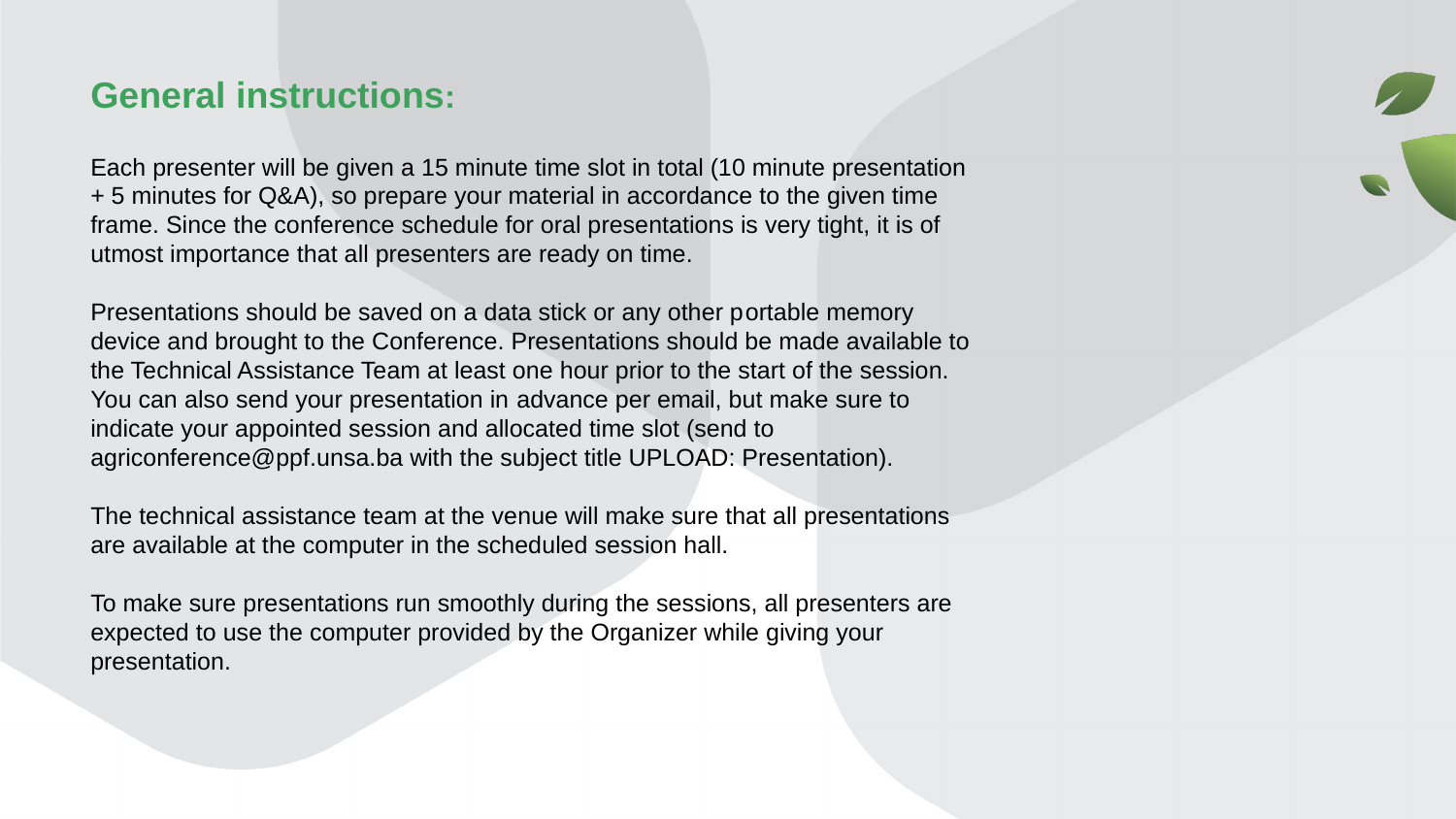

# General instructions:
Each presenter will be given a 15 minute time slot in total (10 minute presentation + 5 minutes for Q&A), so prepare your material in accordance to the given time frame. Since the conference schedule for oral presentations is very tight, it is of utmost importance that all presenters are ready on time.

Presentations should be saved on a data stick or any other portable memory device and brought to the Conference. Presentations should be made available to the Technical Assistance Team at least one hour prior to the start of the session. You can also send your presentation in advance per email, but make sure to indicate your appointed session and allocated time slot (send to agriconference@ppf.unsa.ba with the subject title UPLOAD: Presentation).

The technical assistance team at the venue will make sure that all presentations are available at the computer in the scheduled session hall.

To make sure presentations run smoothly during the sessions, all presenters are expected to use the computer provided by the Organizer while giving your presentation.